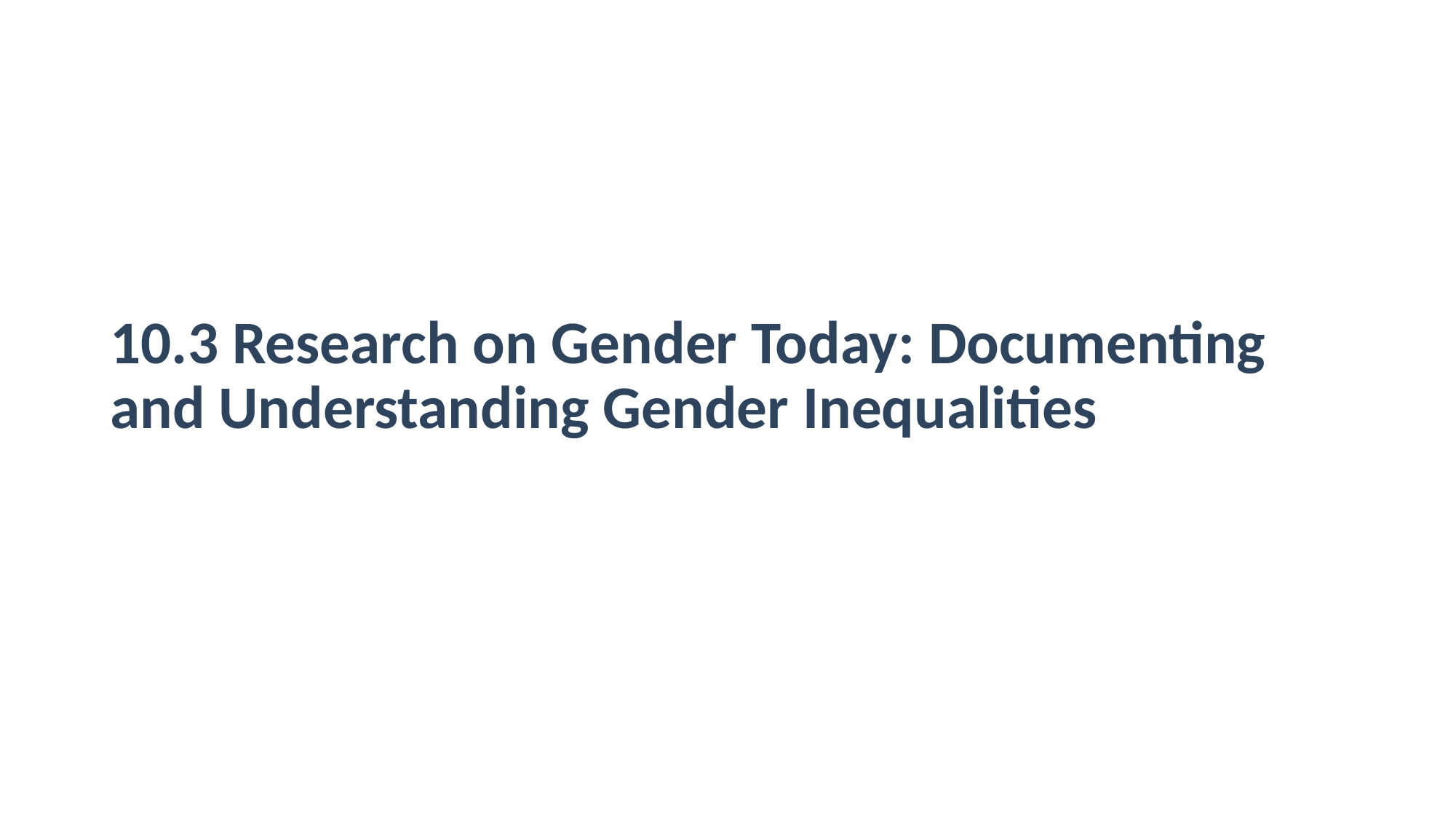

# 10.3 Research on Gender Today: Documenting and Understanding Gender Inequalities